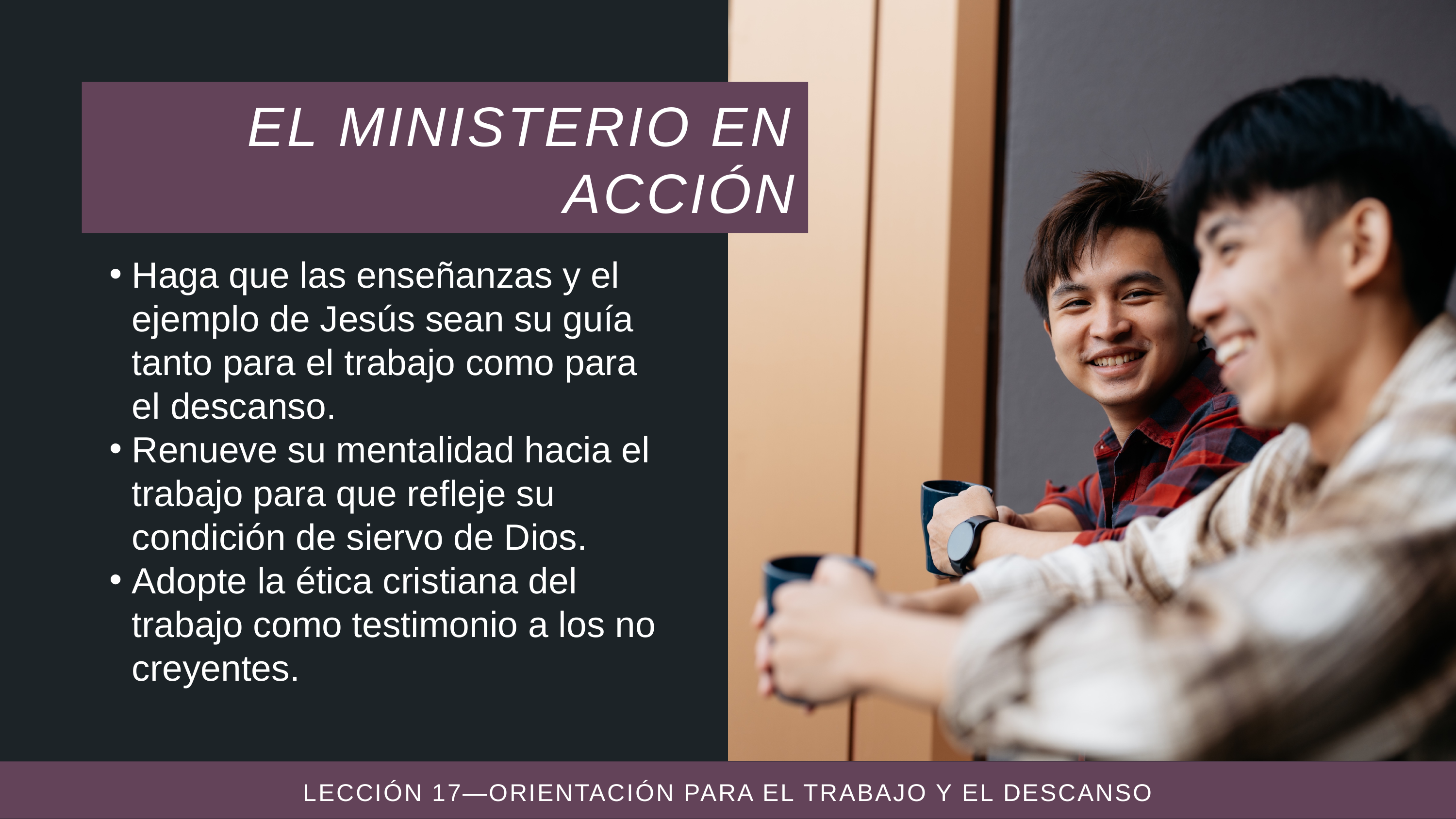

Haga que las enseñanzas y el ejemplo de Jesús sean su guía tanto para el trabajo como para el descanso.
Renueve su mentalidad hacia el trabajo para que refleje su condición de siervo de Dios.
Adopte la ética cristiana del trabajo como testimonio a los no creyentes.